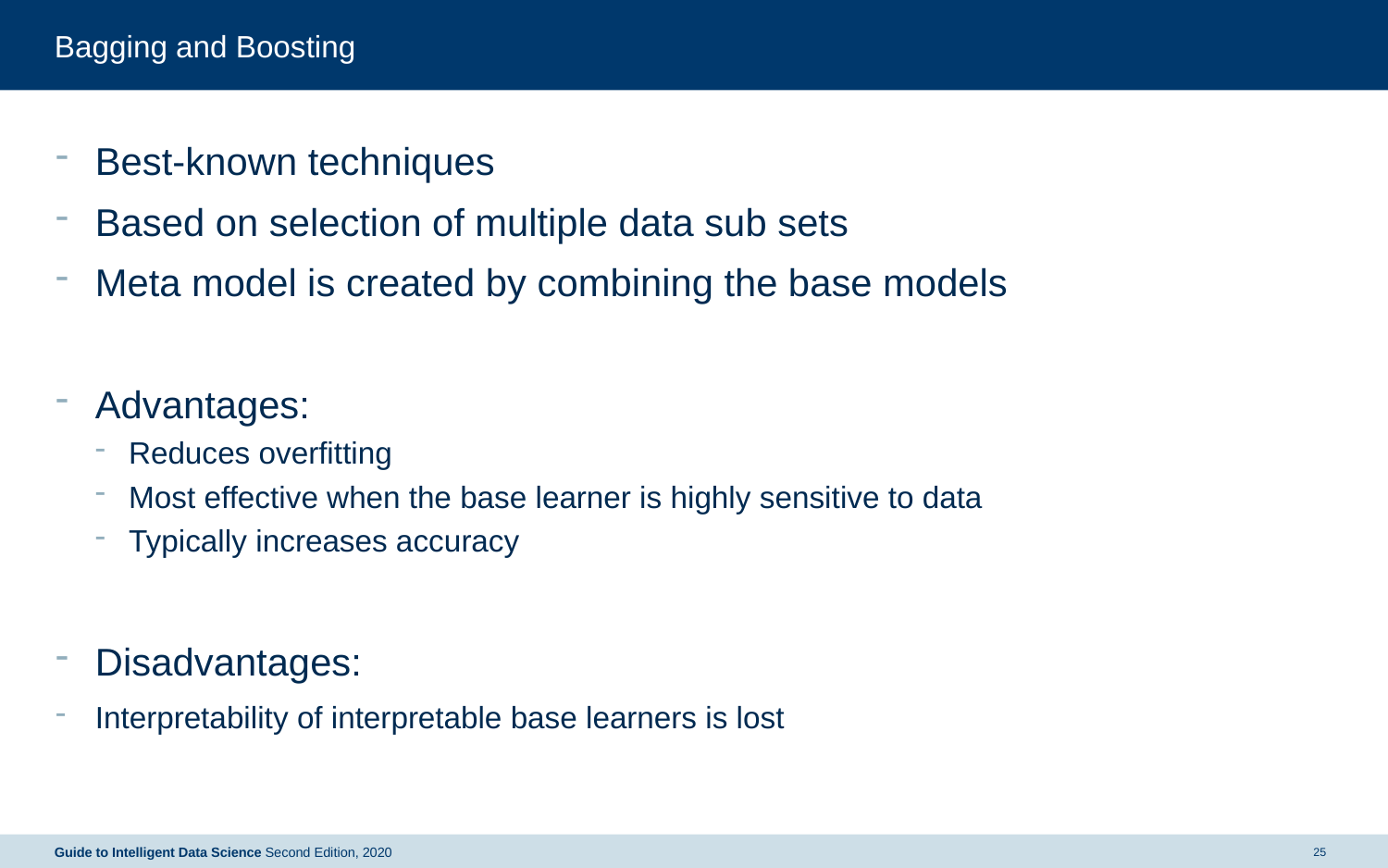

# Bagging and Boosting
Best-known techniques
Based on selection of multiple data sub sets
Meta model is created by combining the base models

Advantages:
Reduces overfitting
Most effective when the base learner is highly sensitive to data
Typically increases accuracy

Disadvantages:
Interpretability of interpretable base learners is lost
Guide to Intelligent Data Science Second Edition, 2020
25